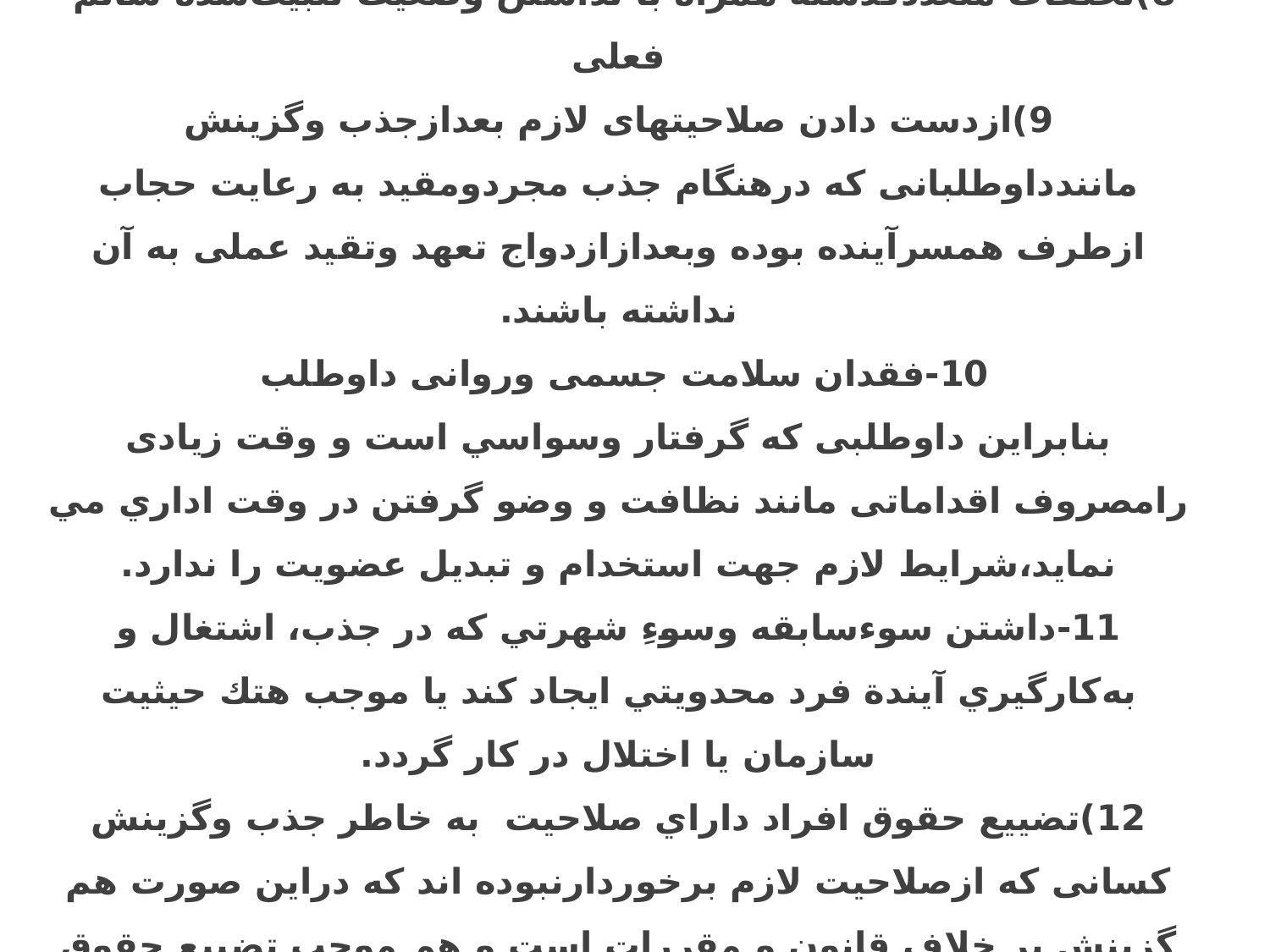

8)تخلفات متعددگذشته همراه با نداشتن وضعيت تثبيت‌شدة سالم  فعلی
9)ازدست دادن صلاحیتهای لازم بعدازجذب وگزینش مانندداوطلبانی که درهنگام جذب مجردومقید به رعایت حجاب ازطرف همسرآینده بوده وبعدازازدواج تعهد وتقید عملی به آن نداشته باشند.
10-فقدان سلامت جسمی وروانی داوطلب
بنابراین داوطلبی که گرفتار وسواسي است و وقت زیادی رامصروف اقداماتی مانند نظافت و وضو گرفتن در وقت اداري مي نماید،شرايط لازم جهت استخدام و تبديل عضويت را ندارد.
11-داشتن سوءسابقه وسوءِ شهرتي كه در جذب، اشتغال و به‌كارگيري آيندة فرد محدويتي ايجاد كند يا موجب هتك حيثيت سازمان يا اختلال در كار گردد.
12)تضييع حقوق افراد داراي صلاحيت  به خاطر جذب وگزینش کسانی که ازصلاحیت لازم برخوردارنبوده اند که دراین صورت هم گزینش بر خلاف قانون و مقررات است و هم موجب تضييع حقوق واجدین شرایط است.